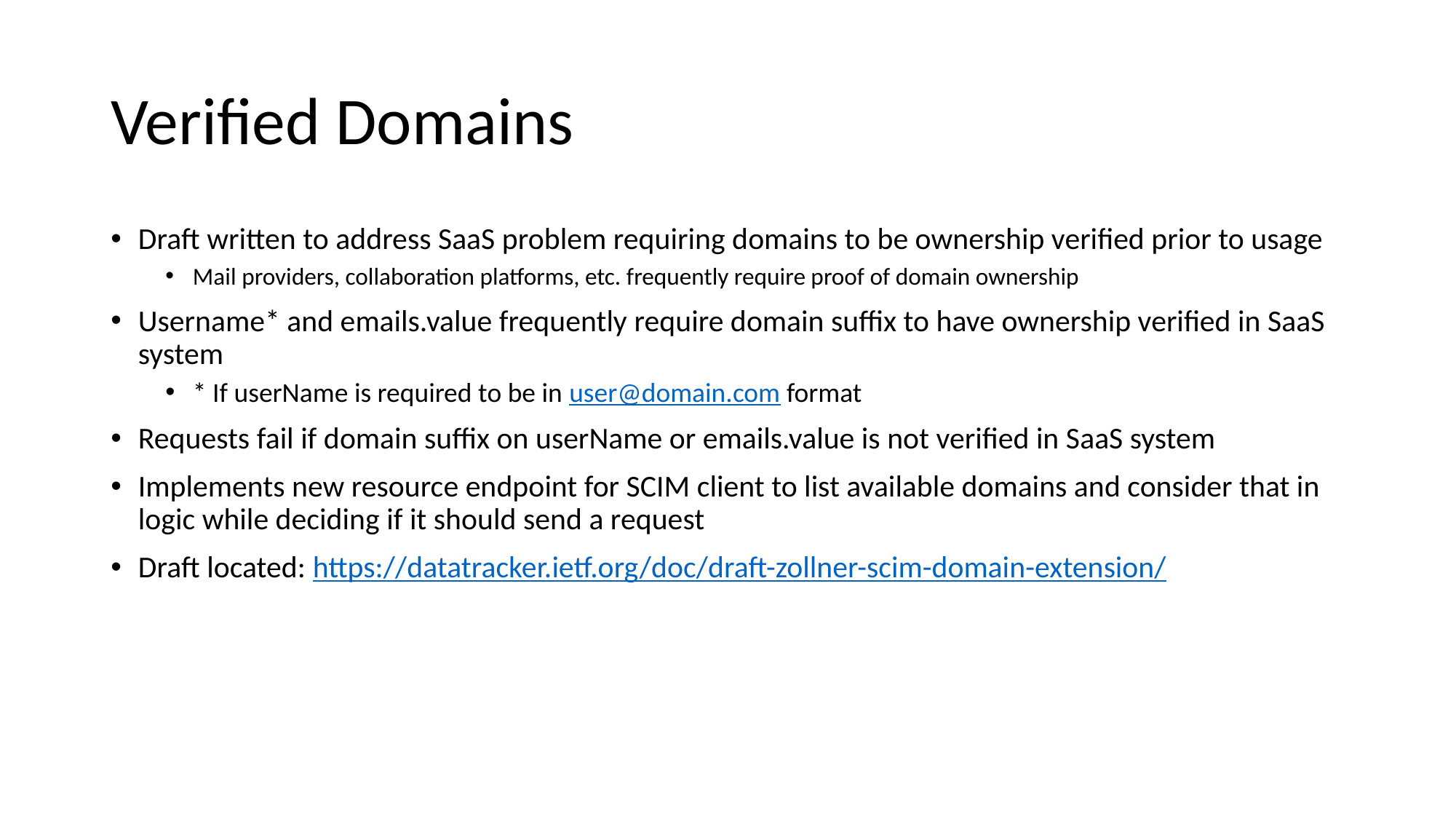

# Verified Domains
Draft written to address SaaS problem requiring domains to be ownership verified prior to usage
Mail providers, collaboration platforms, etc. frequently require proof of domain ownership
Username* and emails.value frequently require domain suffix to have ownership verified in SaaS system
* If userName is required to be in user@domain.com format
Requests fail if domain suffix on userName or emails.value is not verified in SaaS system
Implements new resource endpoint for SCIM client to list available domains and consider that in logic while deciding if it should send a request
Draft located: https://datatracker.ietf.org/doc/draft-zollner-scim-domain-extension/